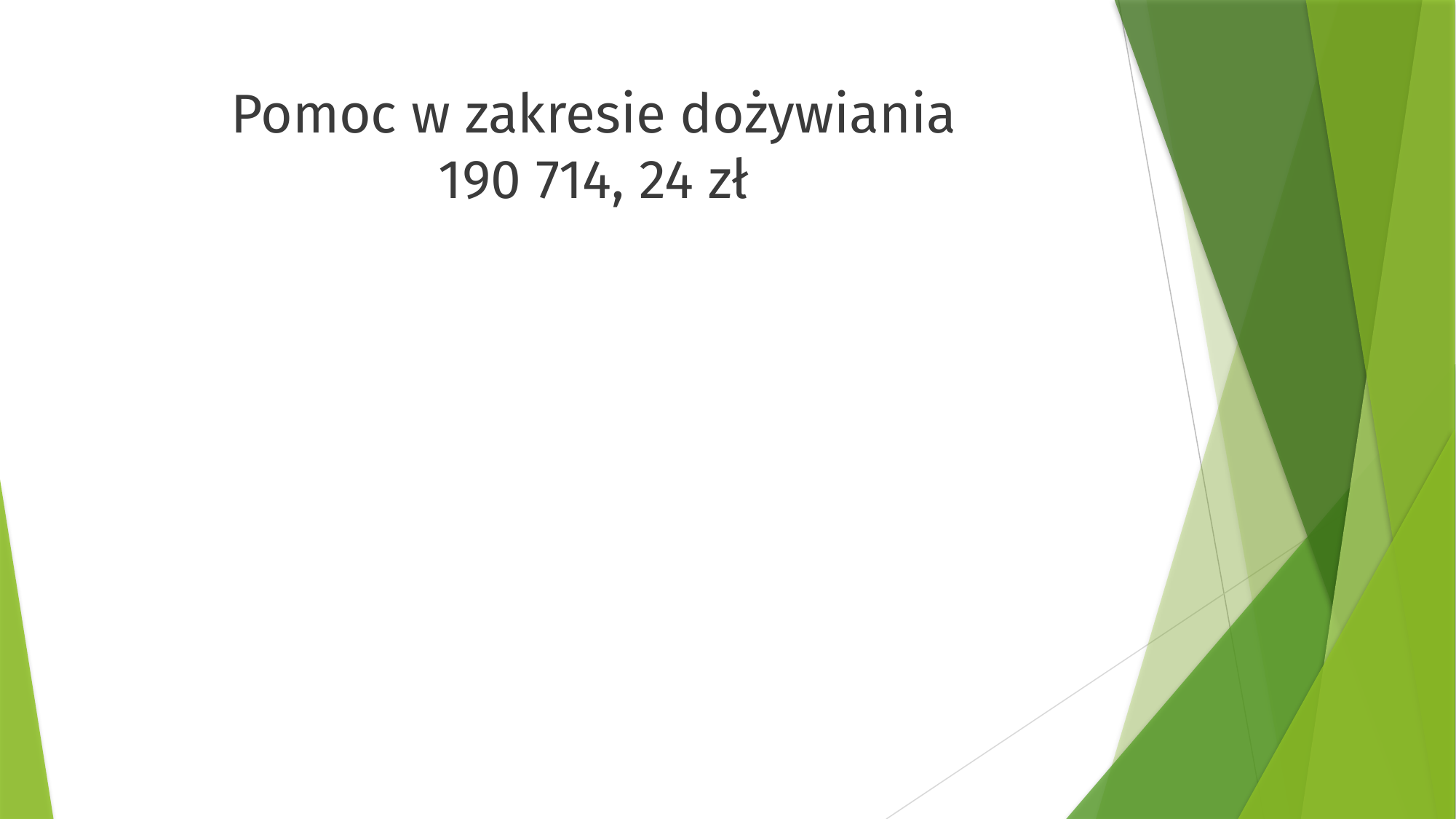

# Pomoc w zakresie dożywiania 190 714, 24 zł